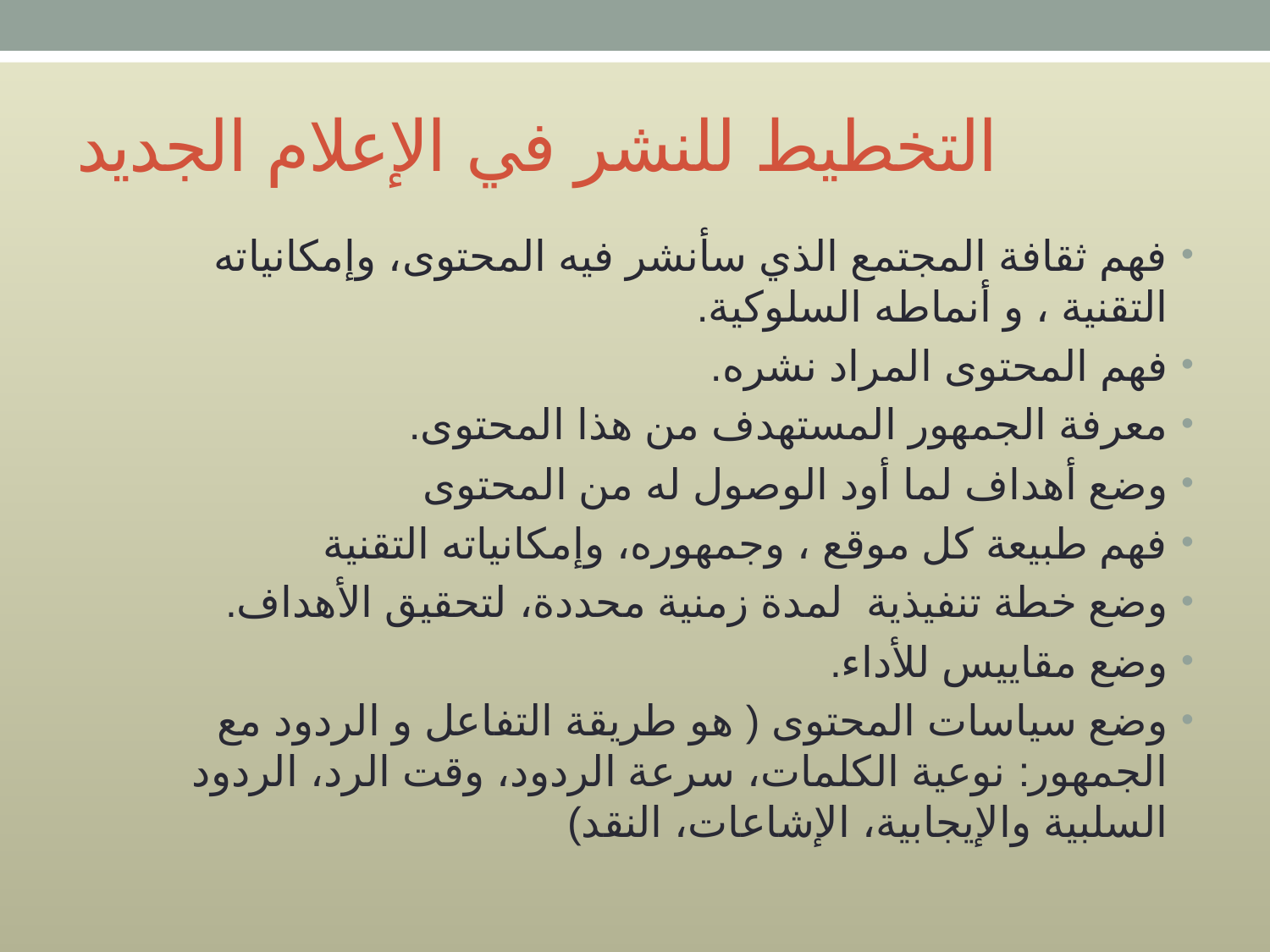

# التخطيط للنشر في الإعلام الجديد
فهم ثقافة المجتمع الذي سأنشر فيه المحتوى، وإمكانياته التقنية ، و أنماطه السلوكية.
فهم المحتوى المراد نشره.
معرفة الجمهور المستهدف من هذا المحتوى.
وضع أهداف لما أود الوصول له من المحتوى
فهم طبيعة كل موقع ، وجمهوره، وإمكانياته التقنية
وضع خطة تنفيذية  لمدة زمنية محددة، لتحقيق الأهداف.
وضع مقاييس للأداء.
وضع سياسات المحتوى ( هو طريقة التفاعل و الردود مع الجمهور: نوعية الكلمات، سرعة الردود، وقت الرد، الردود السلبية والإيجابية، الإشاعات، النقد)